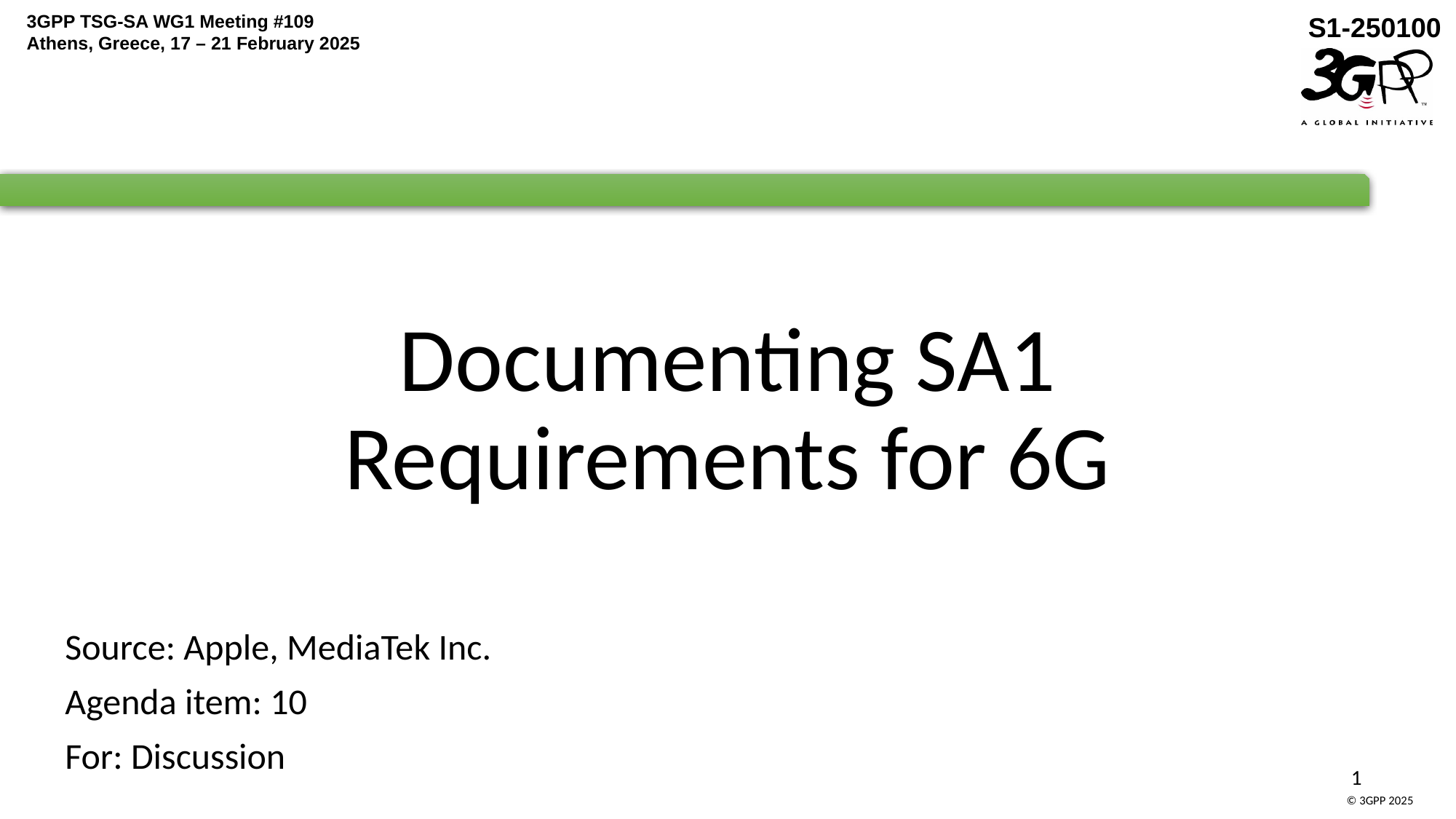

# Documenting SA1 Requirements for 6G
Source: Apple, MediaTek Inc.
Agenda item: 10
For: Discussion